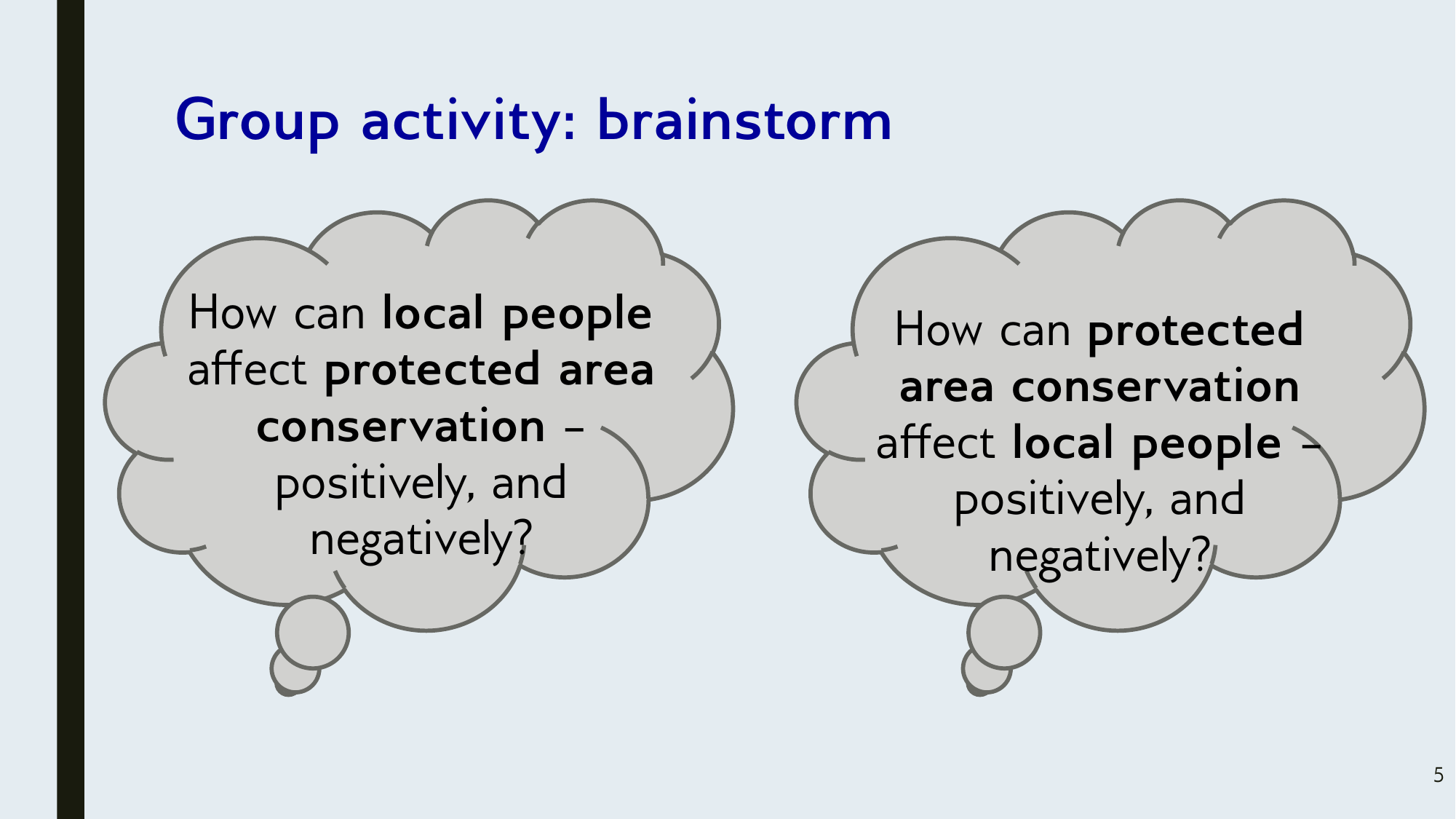

# Group activity: brainstorm

How can local people affect protected area conservation – positively, and negatively?
How can protected area conservation affect local people – positively, and negatively?
5